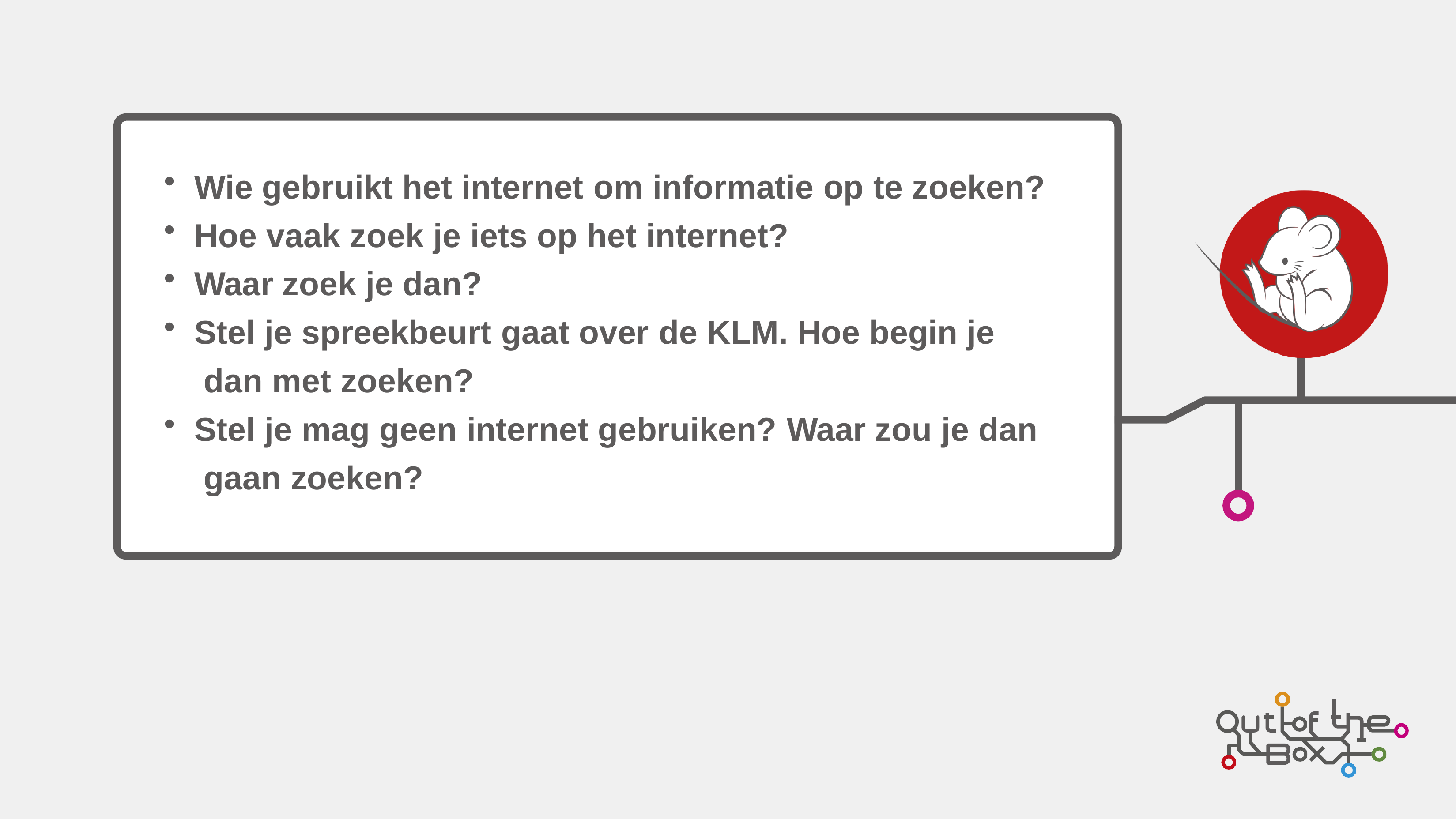

Wie gebruikt het internet om informatie op te zoeken?
Hoe vaak zoek je iets op het internet?
Waar zoek je dan?
Stel je spreekbeurt gaat over de KLM. Hoe begin je  dan met zoeken?
Stel je mag geen internet gebruiken? Waar zou je dan  gaan zoeken?